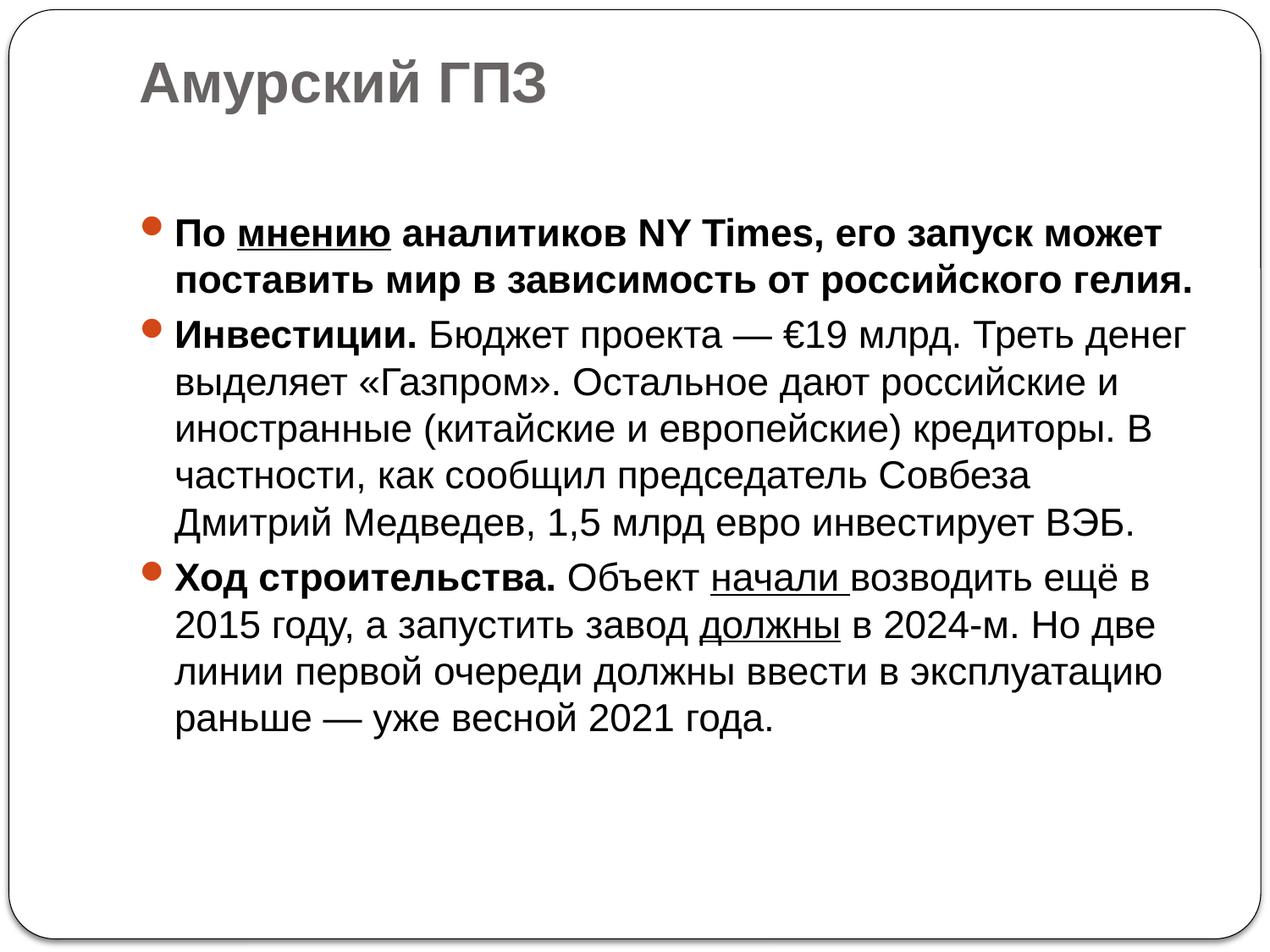

# Амурский ГПЗ
По мнению аналитиков NY Times, его запуск может поставить мир в зависимость от российского гелия.
Инвестиции. Бюджет проекта — €19 млрд. Треть денег выделяет «Газпром». Остальное дают российские и иностранные (китайские и европейские) кредиторы. В частности, как сообщил председатель Совбеза Дмитрий Медведев, 1,5 млрд евро инвестирует ВЭБ.
Ход строительства. Объект начали возводить ещё в 2015 году, а запустить завод должны в 2024-м. Но две линии первой очереди должны ввести в эксплуатацию раньше — уже весной 2021 года.